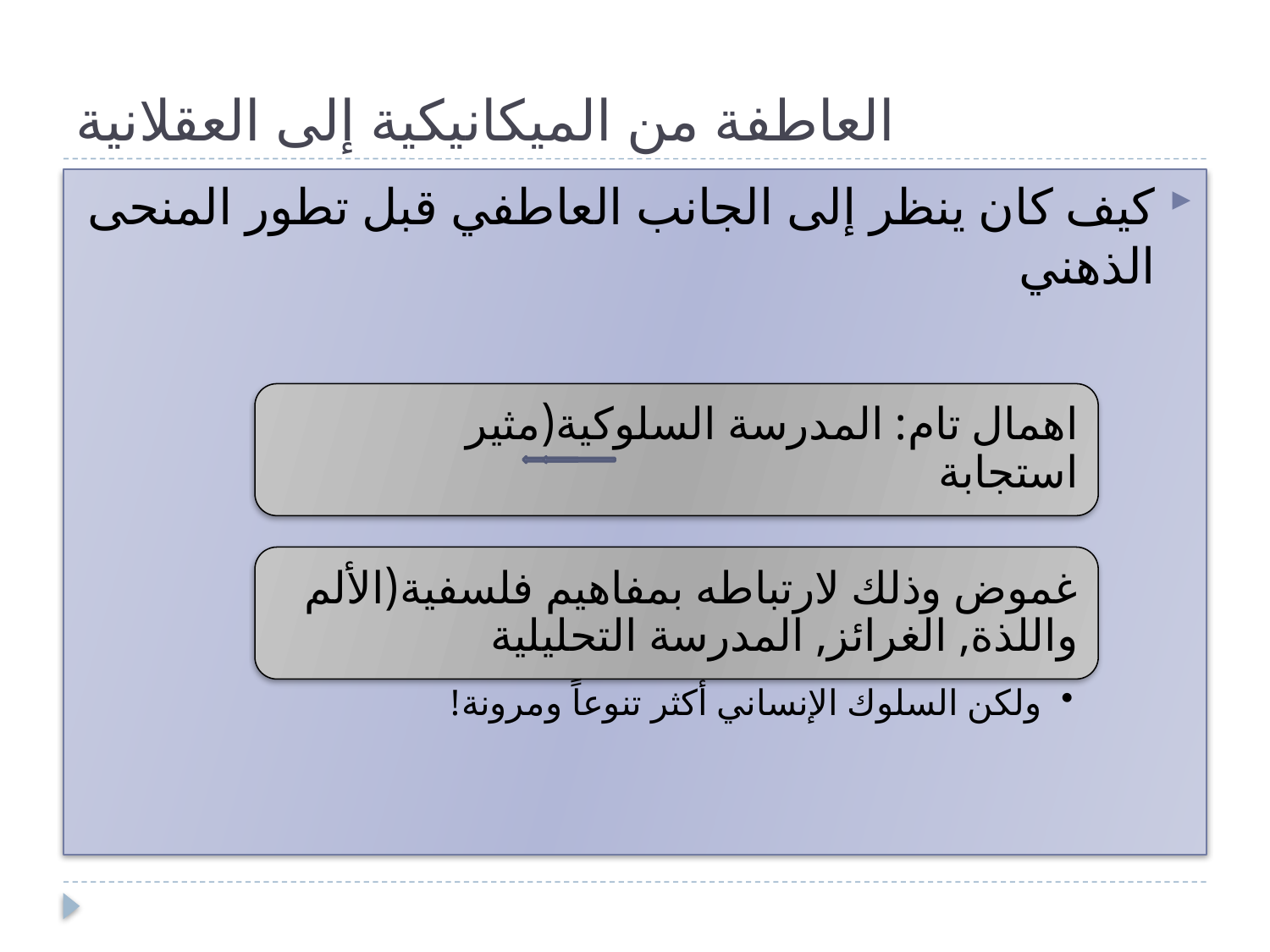

# العاطفة من الميكانيكية إلى العقلانية
كيف كان ينظر إلى الجانب العاطفي قبل تطور المنحى الذهني

اهمال تام: المدرسة السلوكية(مثير           استجابة

غموض وذلك لارتباطه بمفاهيم فلسفية(الألم واللذة, الغرائز, المدرسة التحليلية
ولكن السلوك الإنساني أكثر تنوعاً ومرونة!